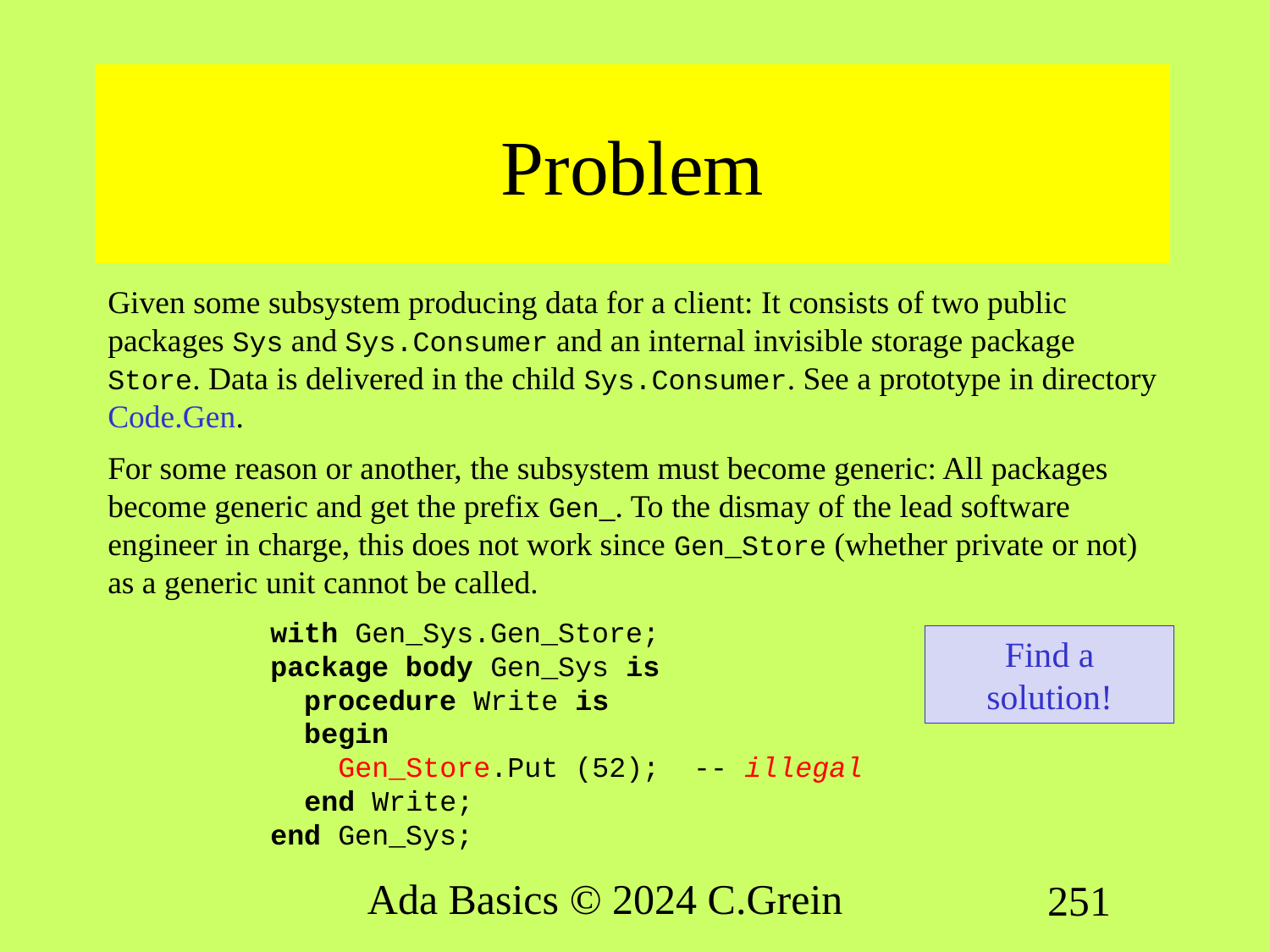

# Problem
Given some subsystem producing data for a client: It consists of two public packages Sys and Sys.Consumer and an internal invisible storage package Store. Data is delivered in the child Sys.Consumer. See a prototype in directory Code.Gen.
For some reason or another, the subsystem must become generic: All packages become generic and get the prefix Gen_. To the dismay of the lead software engineer in charge, this does not work since Gen_Store (whether private or not) as a generic unit cannot be called.
with Gen_Sys.Gen_Store;
package body Gen_Sys is
  procedure Write is
  begin
    Gen_Store.Put (52);  -- illegal
  end Write;
end Gen_Sys;
Find a solution!
Ada Basics © 2024 C.Grein
251